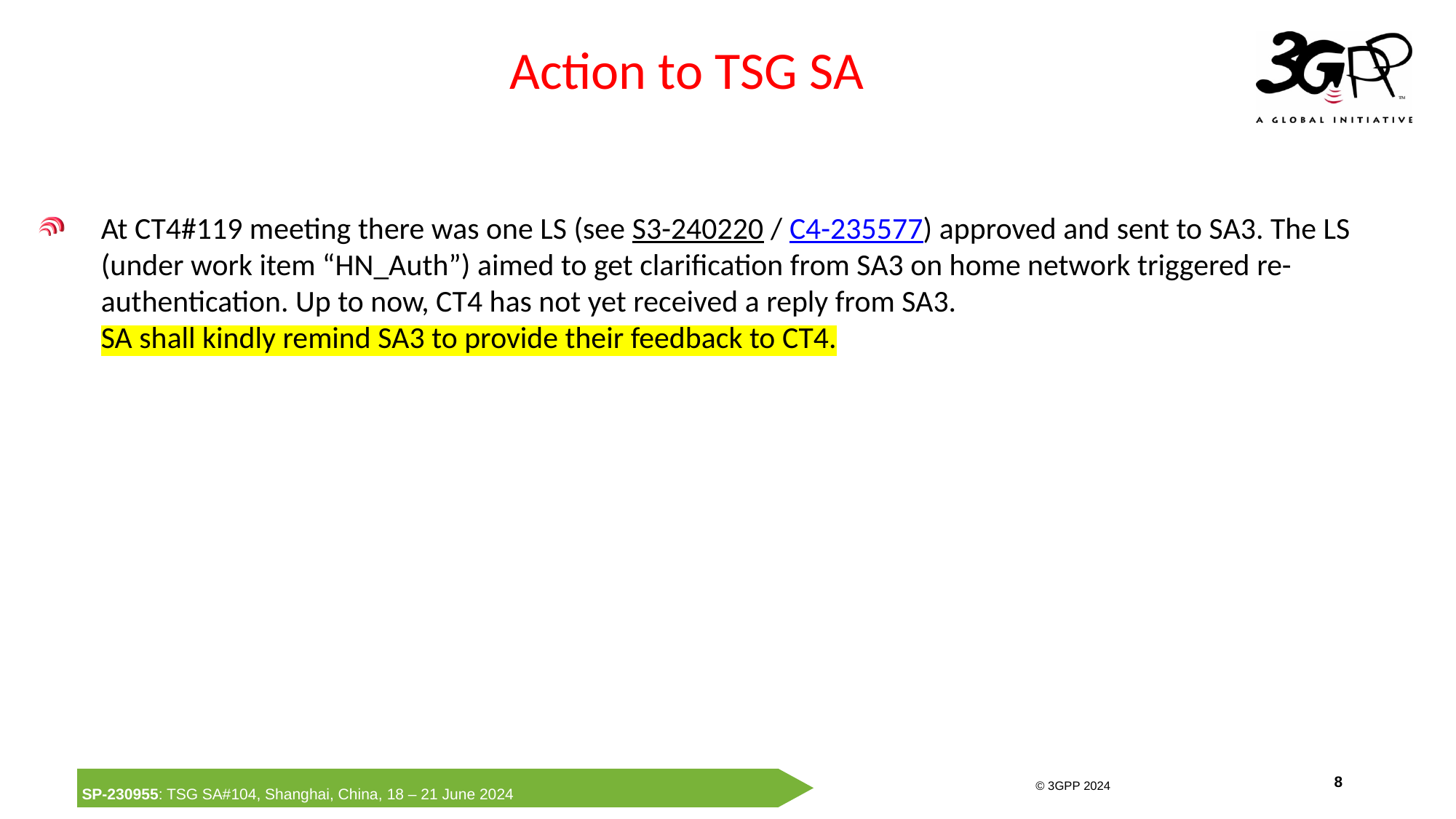

# Action to TSG SA

At CT4#119 meeting there was one LS (see S3-240220 / C4-235577) approved and sent to SA3. The LS (under work item “HN_Auth”) aimed to get clarification from SA3 on home network triggered re-authentication. Up to now, CT4 has not yet received a reply from SA3.
SA shall kindly remind SA3 to provide their feedback to CT4.